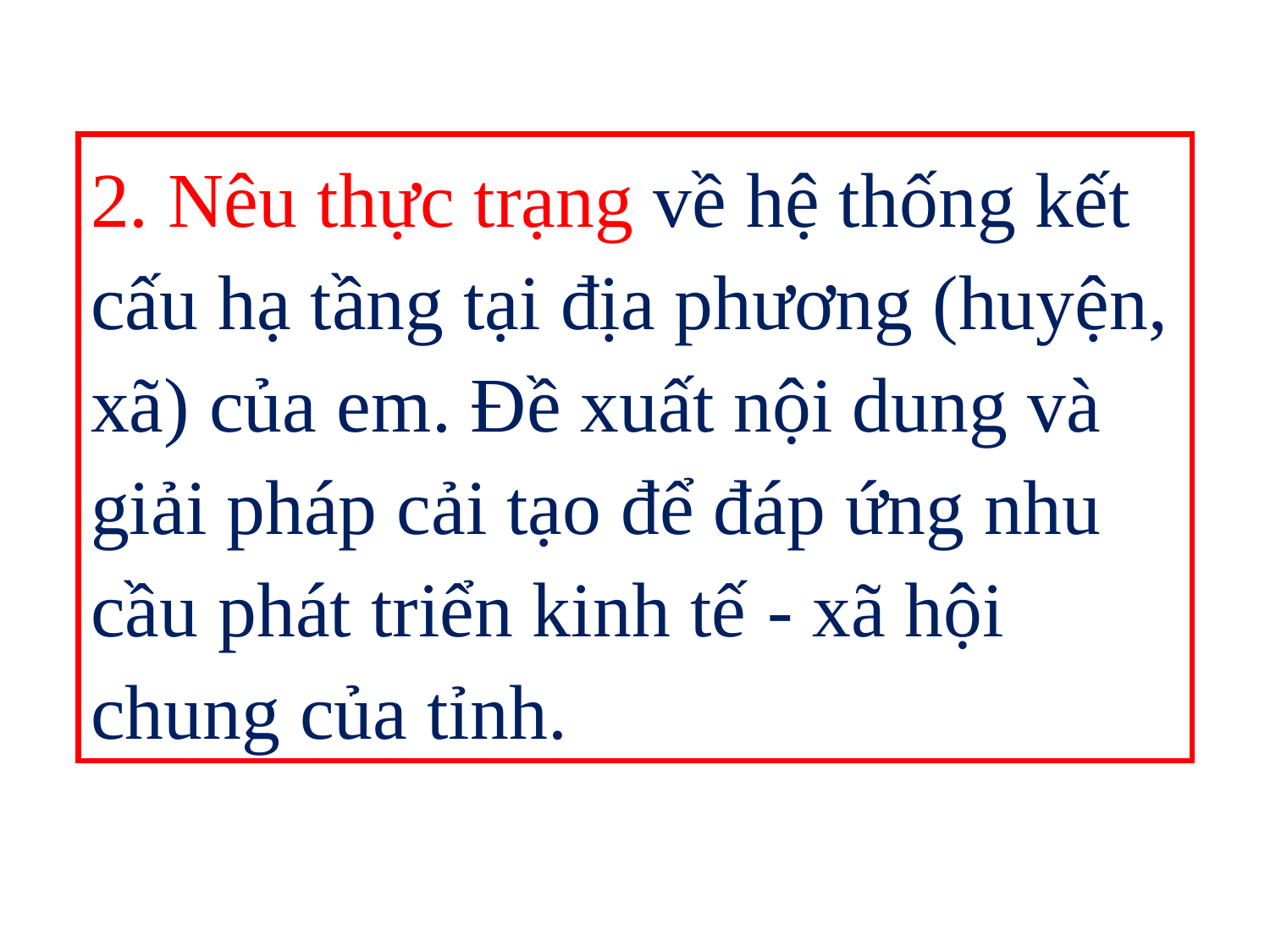

2. Nêu thực trạng về hệ thống kết cấu hạ tầng tại địa phương (huyện, xã) của em. Đề xuất nội dung và giải pháp cải tạo để đáp ứng nhu cầu phát triển kinh tế - xã hội chung của tỉnh.